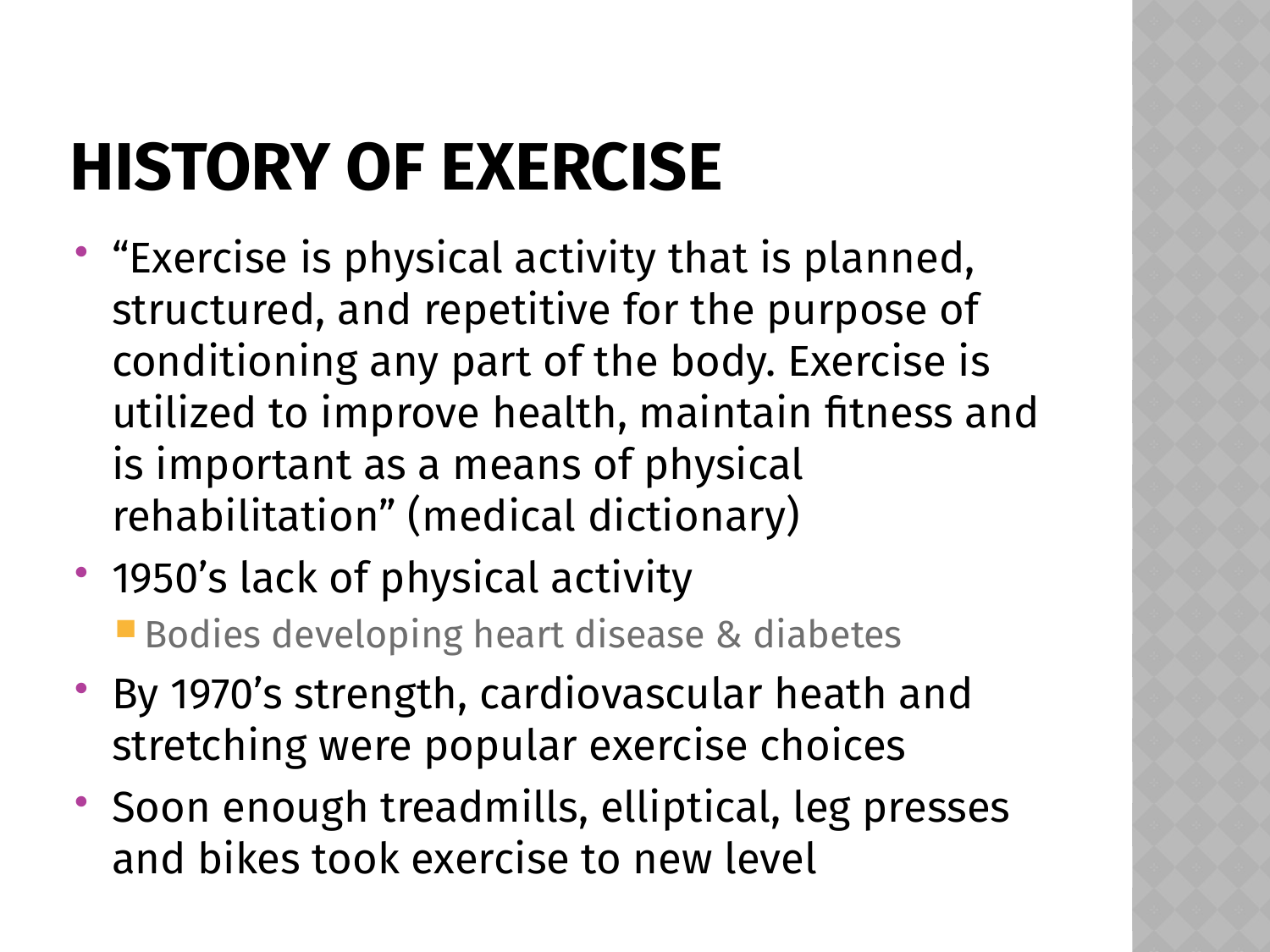

# History of exercise
“Exercise is physical activity that is planned, structured, and repetitive for the purpose of conditioning any part of the body. Exercise is utilized to improve health, maintain fitness and is important as a means of physical rehabilitation” (medical dictionary)
1950’s lack of physical activity
Bodies developing heart disease & diabetes
By 1970’s strength, cardiovascular heath and stretching were popular exercise choices
Soon enough treadmills, elliptical, leg presses and bikes took exercise to new level